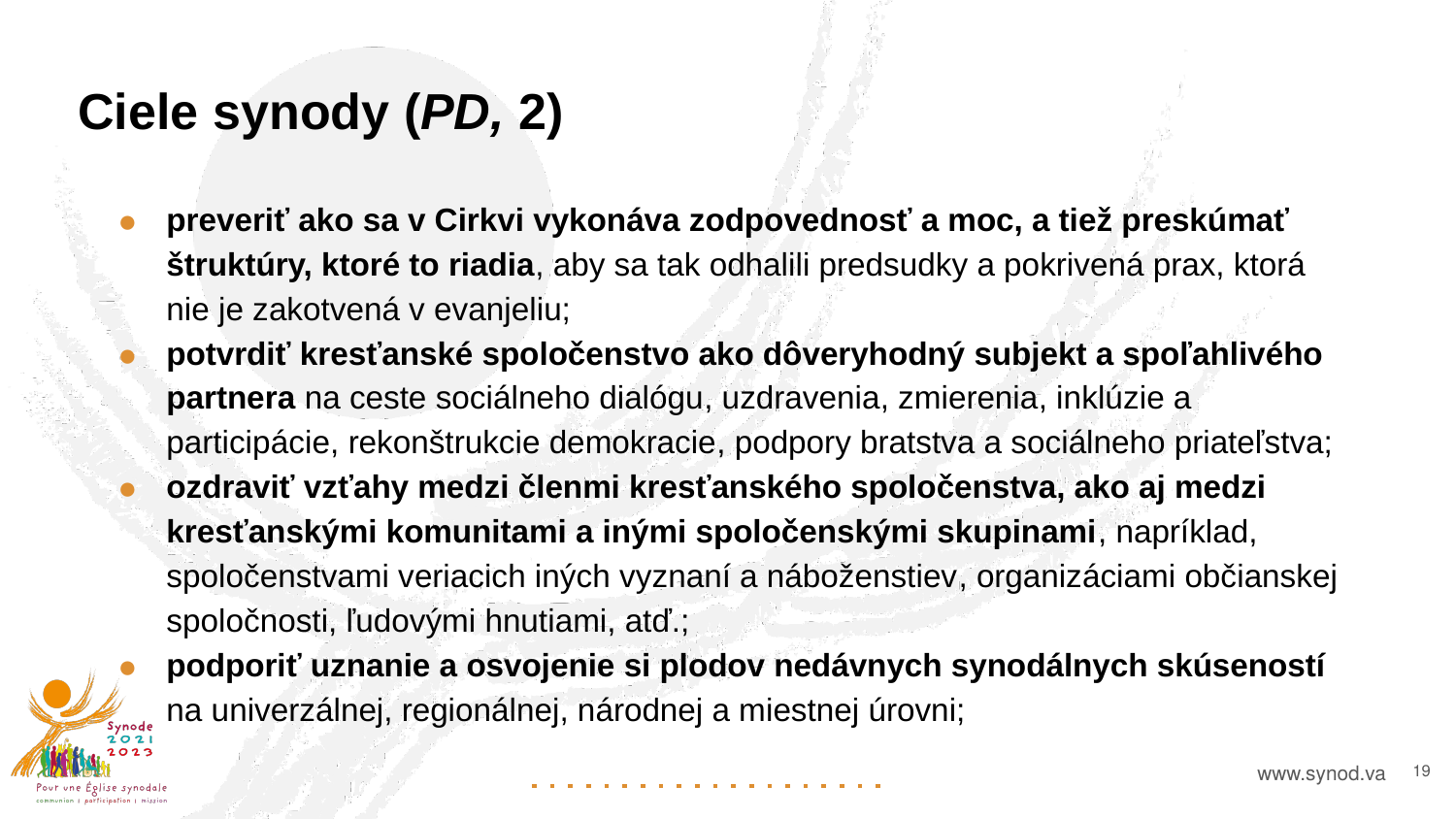

# Ciele synody (PD, 2)
preveriť ako sa v Cirkvi vykonáva zodpovednosť a moc, a tiež preskúmať štruktúry, ktoré to riadia, aby sa tak odhalili predsudky a pokrivená prax, ktorá nie je zakotvená v evanjeliu;
potvrdiť kresťanské spoločenstvo ako dôveryhodný subjekt a spoľahlivého partnera na ceste sociálneho dialógu, uzdravenia, zmierenia, inklúzie a participácie, rekonštrukcie demokracie, podpory bratstva a sociálneho priateľstva;
ozdraviť vzťahy medzi členmi kresťanského spoločenstva, ako aj medzi kresťanskými komunitami a inými spoločenskými skupinami, napríklad, spoločenstvami veriacich iných vyznaní a náboženstiev, organizáciami občianskej spoločnosti, ľudovými hnutiami, atď.;
podporiť uznanie a osvojenie si plodov nedávnych synodálnych skúseností na univerzálnej, regionálnej, národnej a miestnej úrovni;
19